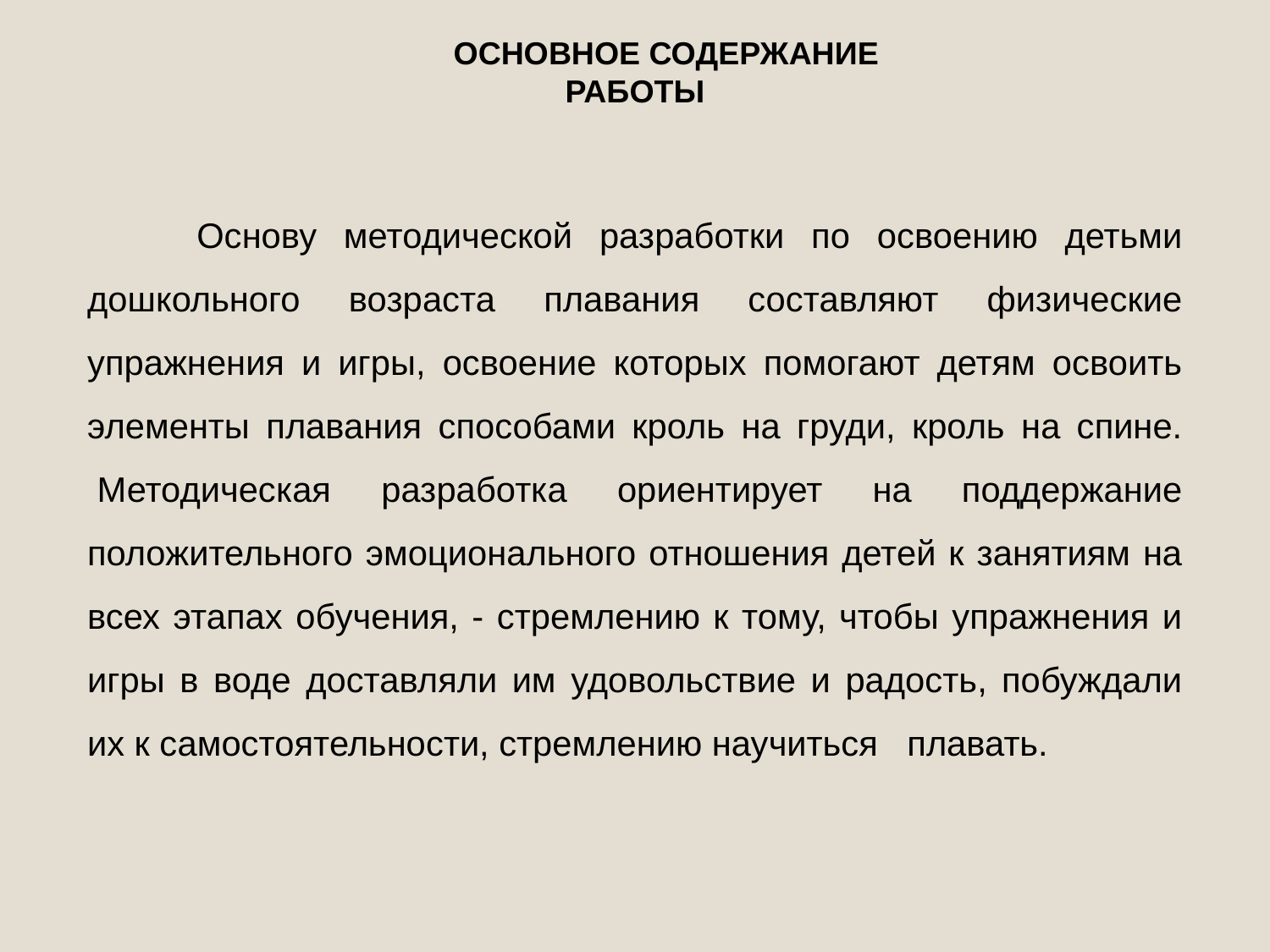

ОСНОВНОЕ СОДЕРЖАНИЕ РАБОТЫ
     Основу методической разработки по освоению детьми дошкольного возраста плавания составляют физические упражнения и игры, освоение которых помогают детям освоить элементы плавания способами кроль на груди, кроль на спине.  Методическая разработка ориентирует на поддержание положительного эмоционального отношения детей к занятиям на всех этапах обучения, - стремлению к тому, чтобы упражнения и игры в воде доставляли им удовольствие и радость, побуждали их к самостоятельности, стремлению научиться   плавать.